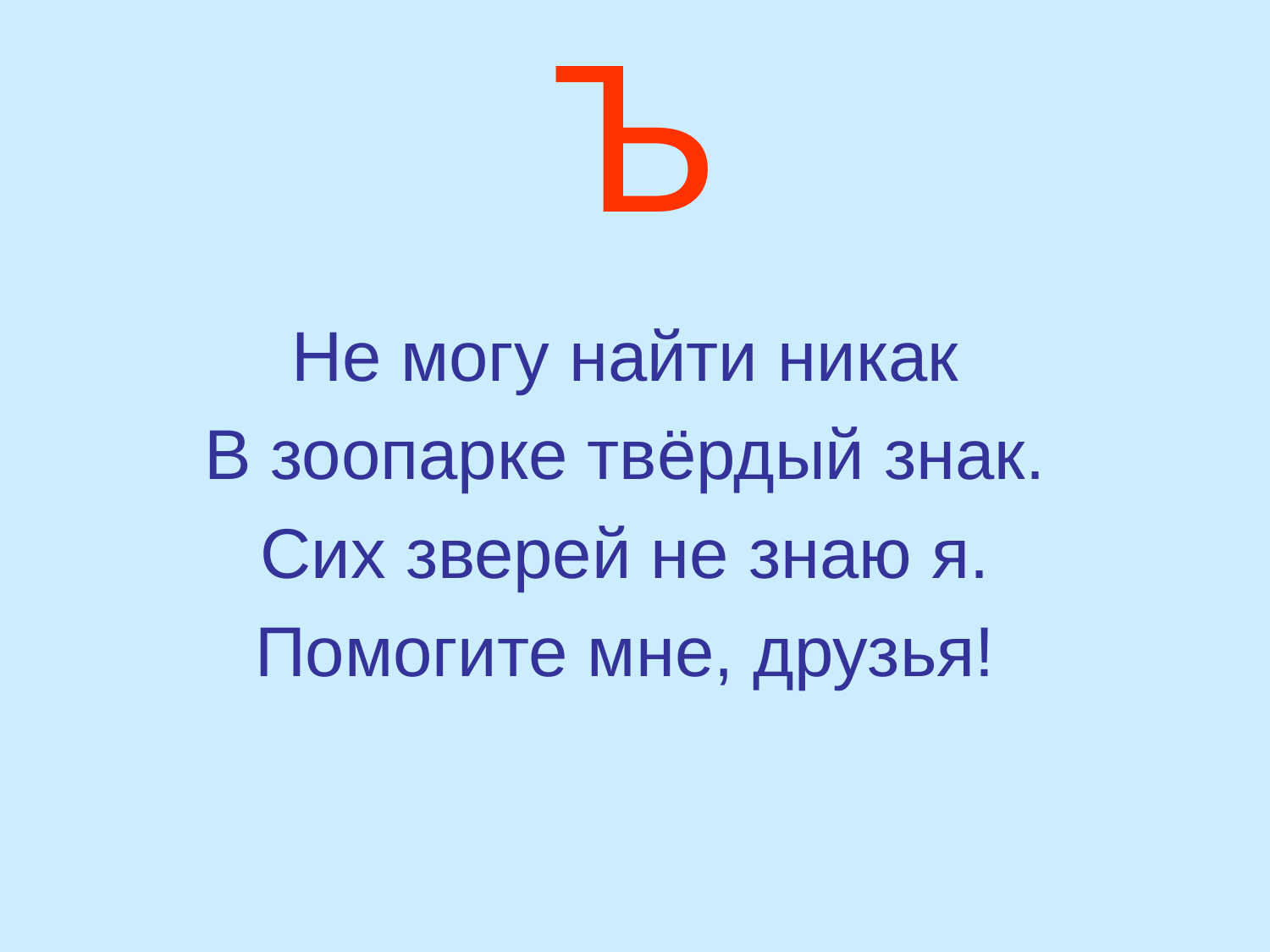

# Ъ

Не могу найти никак
В зоопарке твёрдый знак.
Сих зверей не знаю я.
Помогите мне, друзья!